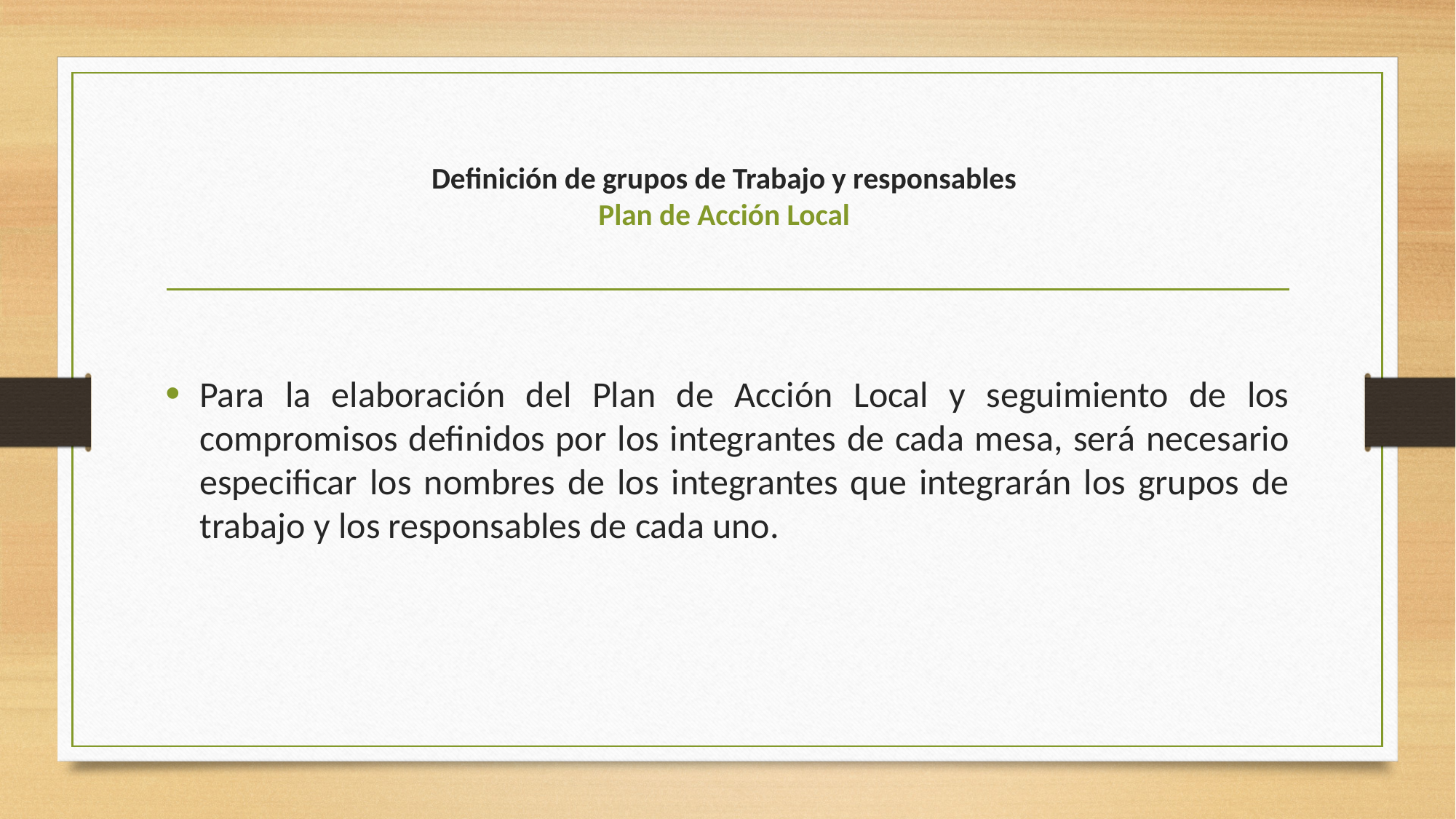

# Definición de grupos de Trabajo y responsables Plan de Acción Local

Para la elaboración del Plan de Acción Local y seguimiento de los compromisos definidos por los integrantes de cada mesa, será necesario especificar los nombres de los integrantes que integrarán los grupos de trabajo y los responsables de cada uno.